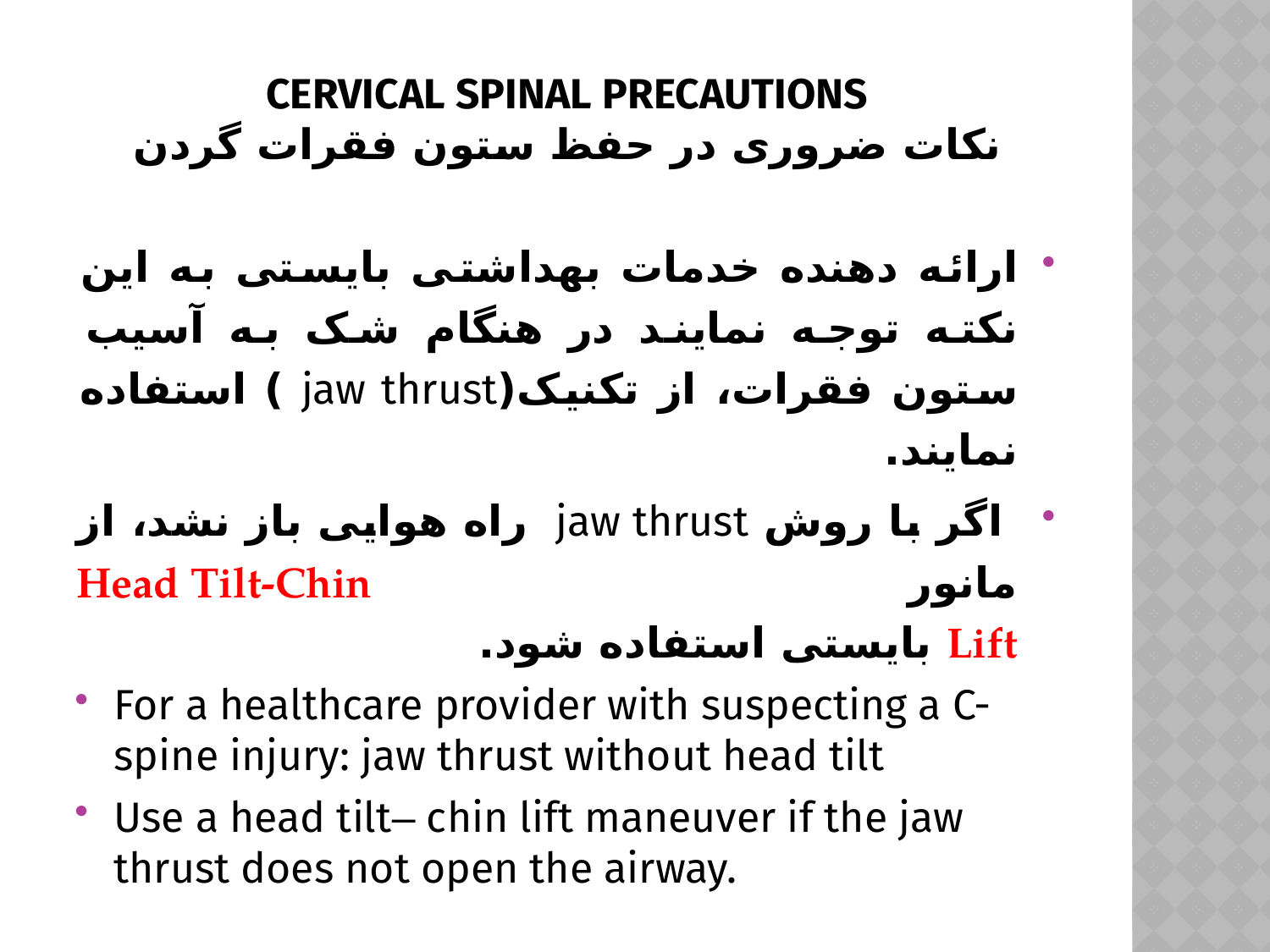

# Cervical Spinal Precautions نکات ضروری در حفظ ستون فقرات گردن
ارائه دهنده خدمات بهداشتی بایستی به این نکته توجه نمایند در هنگام شک به آسیب ستون فقرات، از تکنیک(jaw thrust ) استفاده نمایند.
 اگر با روش jaw thrust  راه هوایی باز نشد، از مانور                                  Head Tilt-Chin Lift بایستی استفاده شود.
For a healthcare provider with suspecting a C-spine injury: jaw thrust without head tilt
Use a head tilt– chin lift maneuver if the jaw thrust does not open the airway.